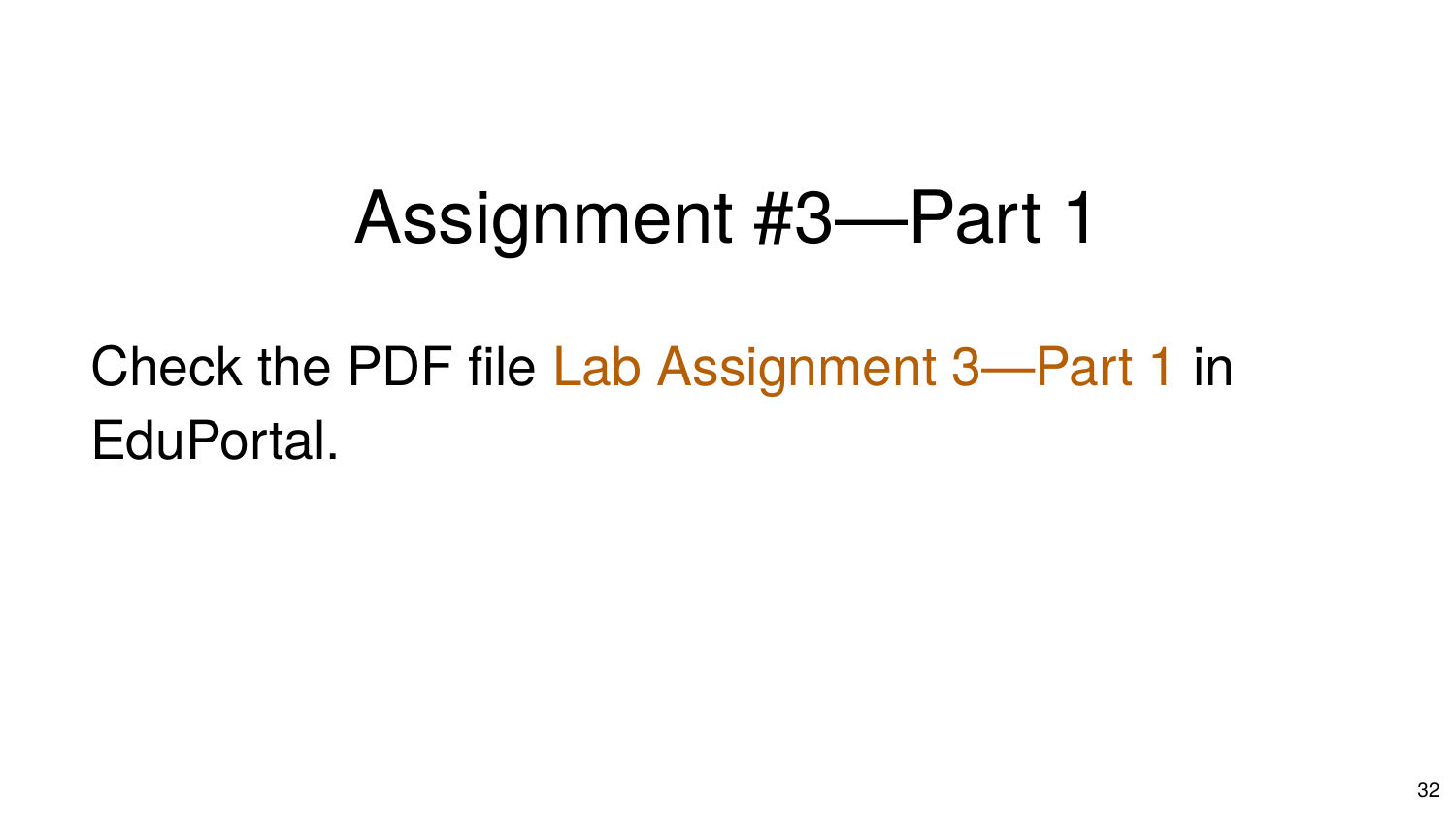

# Assignment #3—Part 1
Check the PDF file Lab Assignment 3—Part 1 in EduPortal.
32